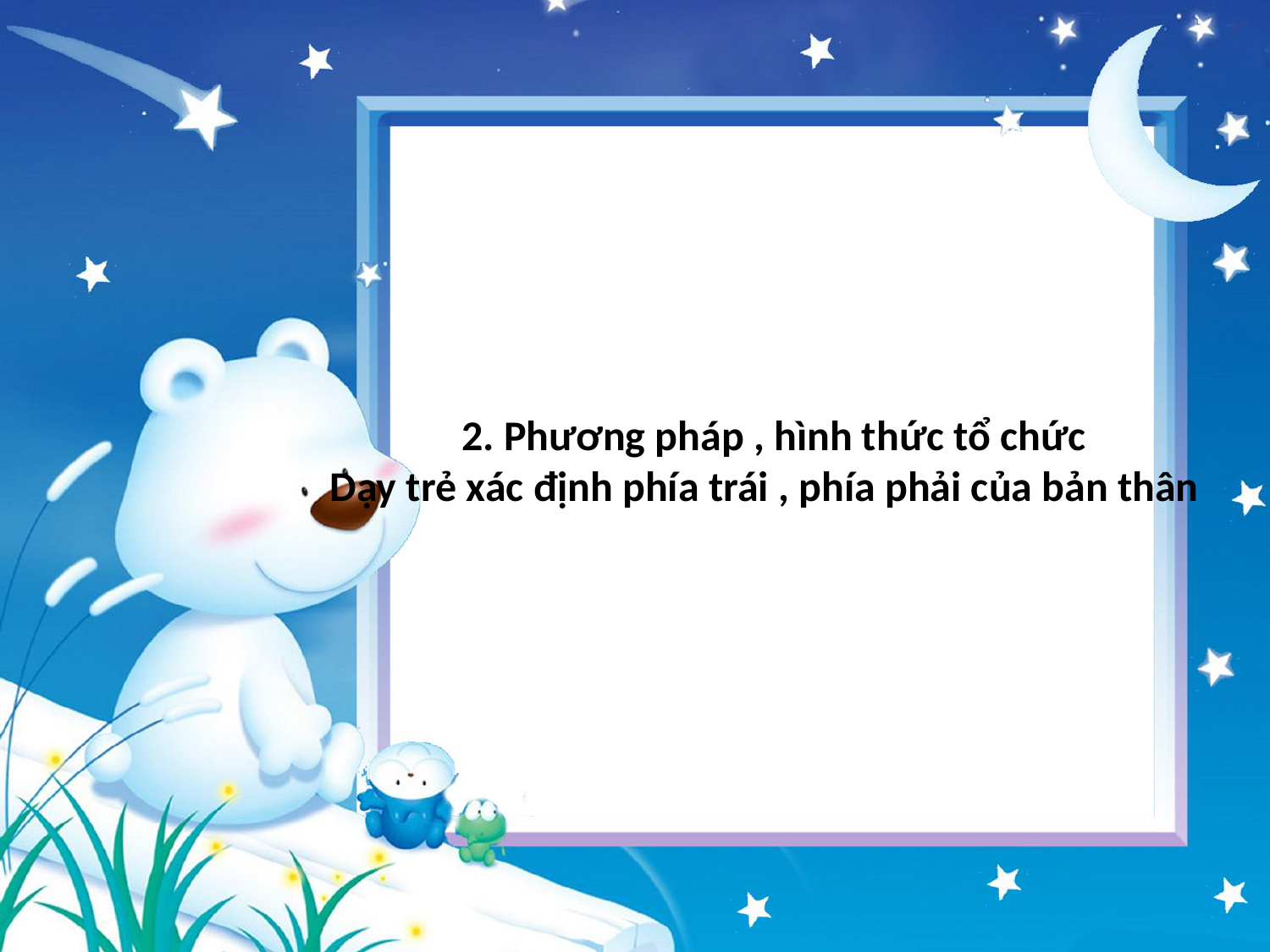

2. Phương pháp , hình thức tổ chức
Dạy trẻ xác định phía trái , phía phải của bản thân